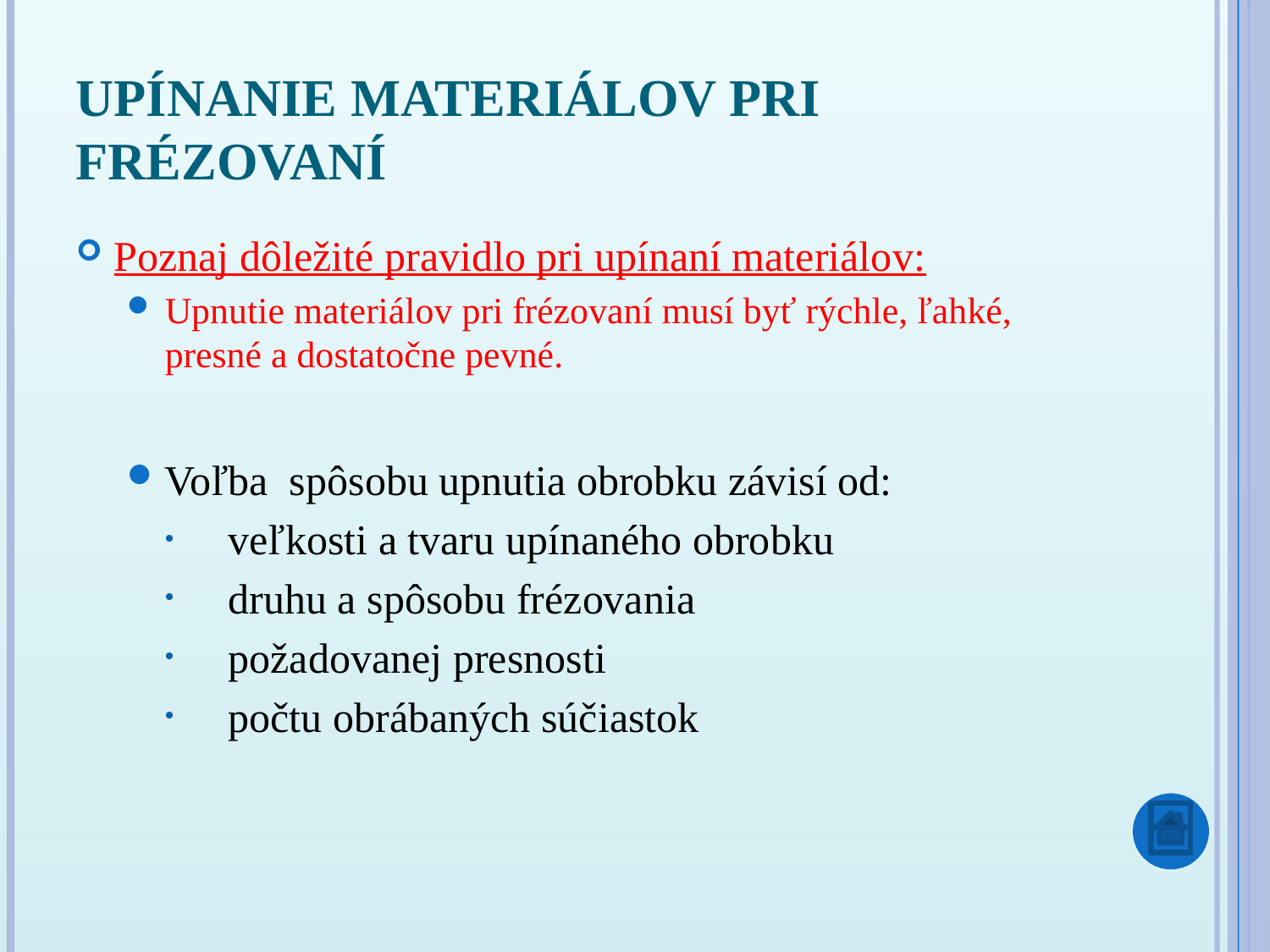

# Upínanie materiálov pri frézovaní
Poznaj dôležité pravidlo pri upínaní materiálov:
Upnutie materiálov pri frézovaní musí byť rýchle, ľahké, presné a dostatočne pevné.

Voľba  spôsobu upnutia obrobku závisí od:
veľkosti a tvaru upínaného obrobku
druhu a spôsobu frézovania
požadovanej presnosti
počtu obrábaných súčiastok